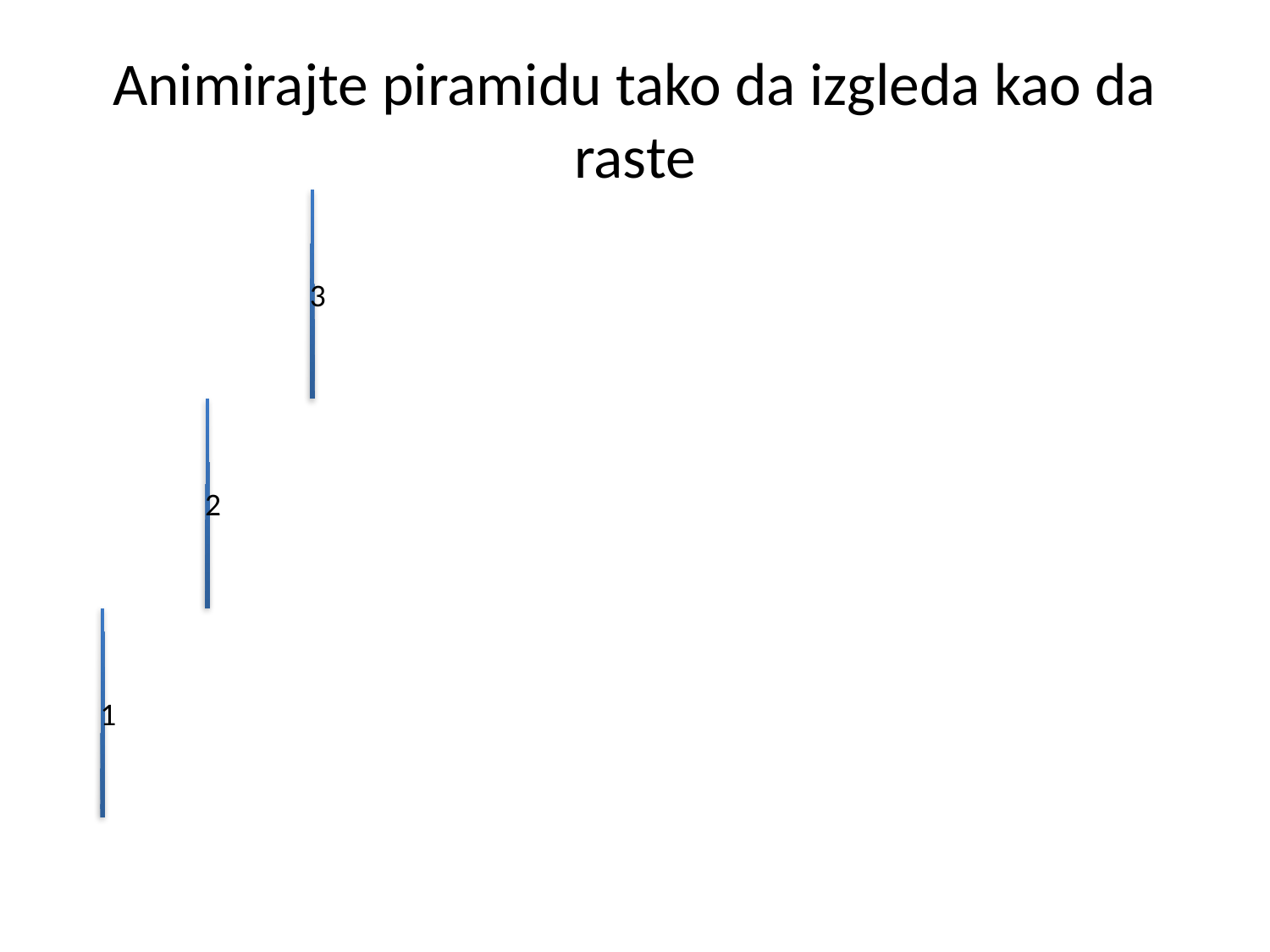

# Animirajte piramidu tako da izgleda kao da raste
3
2
1